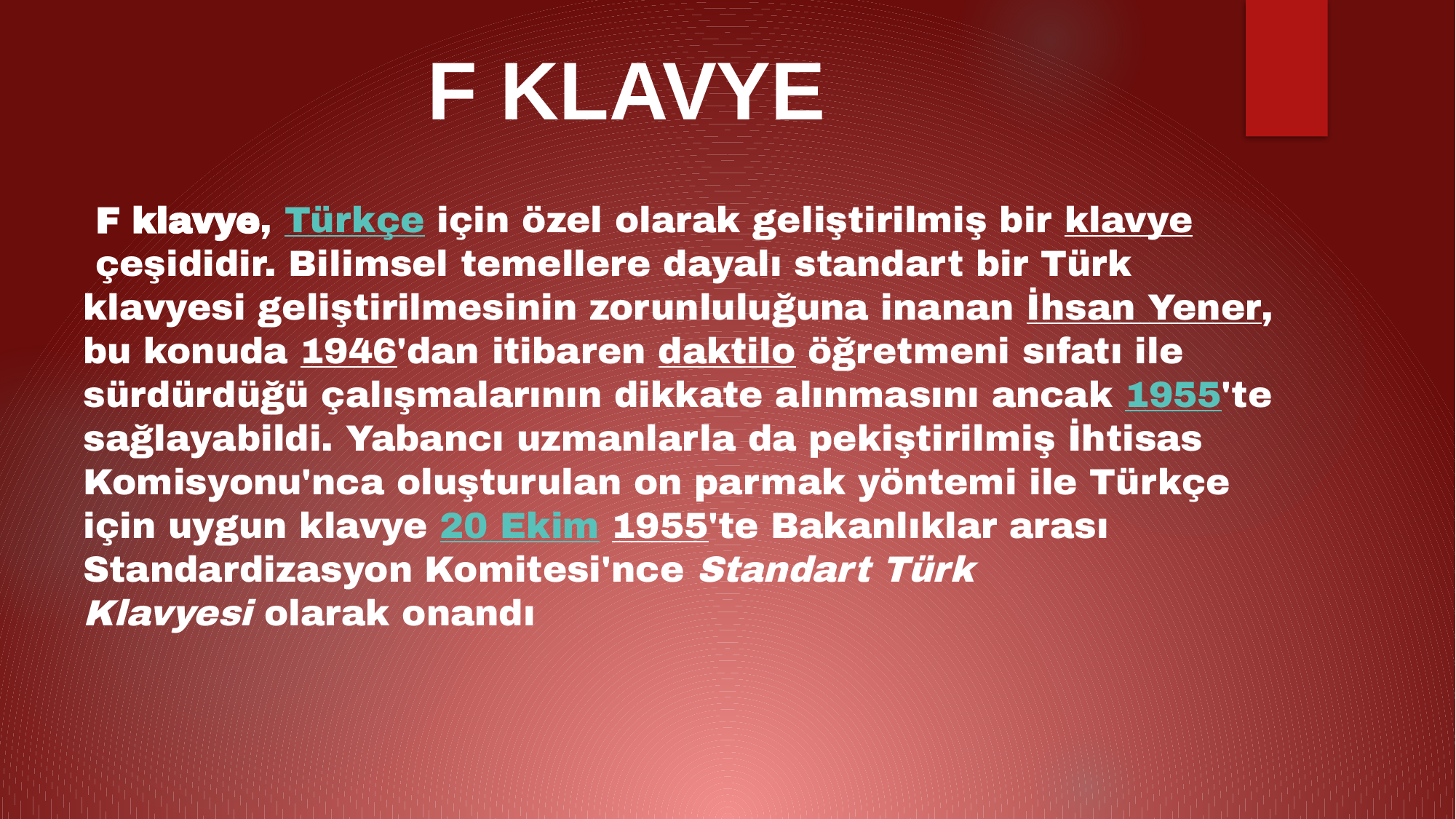

F KLAVYE
 F klavye, Türkçe için özel olarak geliştirilmiş bir klavye çeşididir. Bilimsel temellere dayalı standart bir Türk klavyesi geliştirilmesinin zorunluluğuna inanan İhsan Yener, bu konuda 1946'dan itibaren daktilo öğretmeni sıfatı ile sürdürdüğü çalışmalarının dikkate alınmasını ancak 1955'te sağlayabildi. Yabancı uzmanlarla da pekiştirilmiş İhtisas Komisyonu'nca oluşturulan on parmak yöntemi ile Türkçe için uygun klavye 20 Ekim 1955'te Bakanlıklar arası Standardizasyon Komitesi'nce Standart Türk Klavyesi olarak onandı